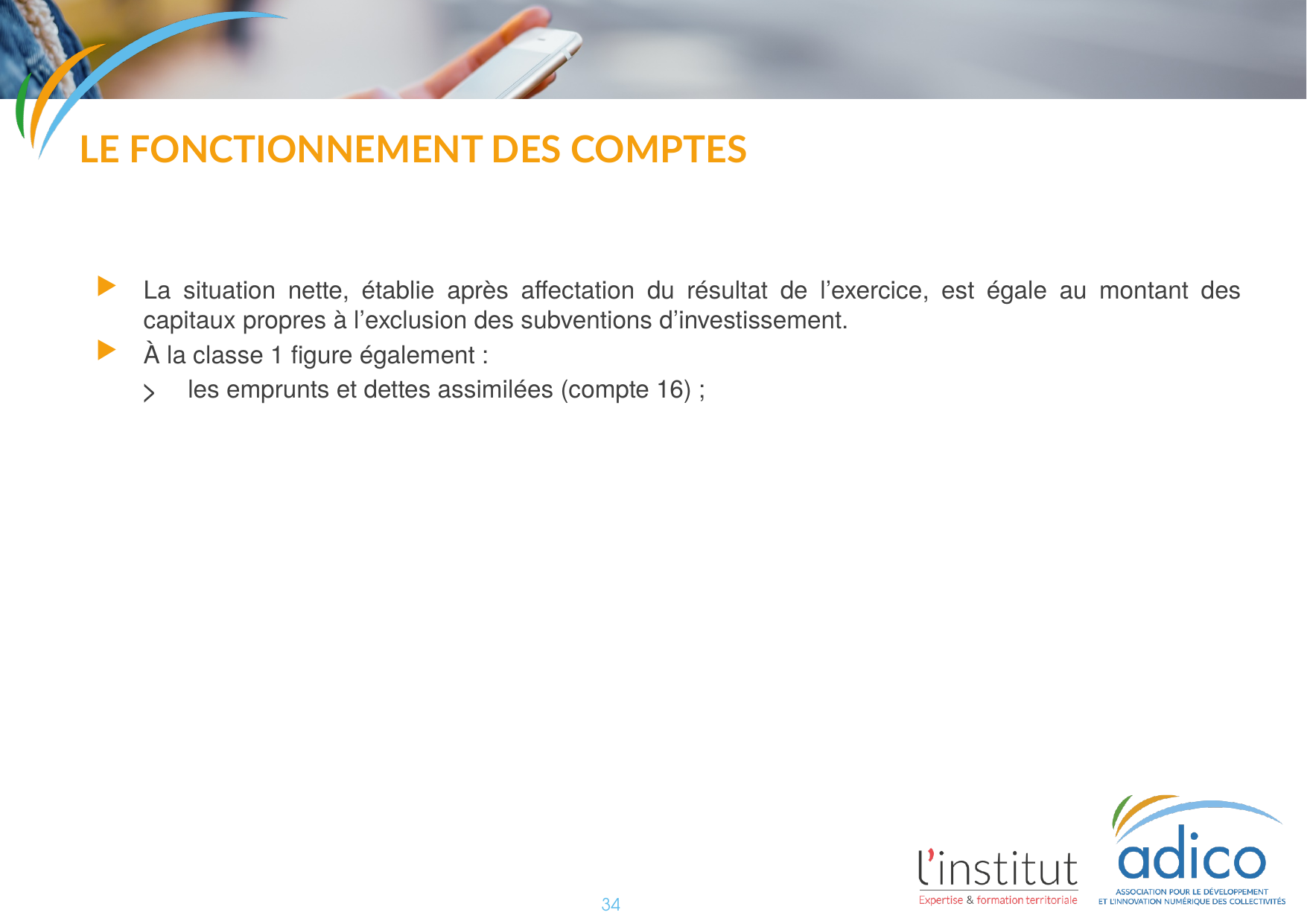

# Le fonctionnement des comptes
La situation nette, établie après affectation du résultat de l’exercice, est égale au montant des capitaux propres à l’exclusion des subventions d’investissement.
À la classe 1 figure également :
 les emprunts et dettes assimilées (compte 16) ;